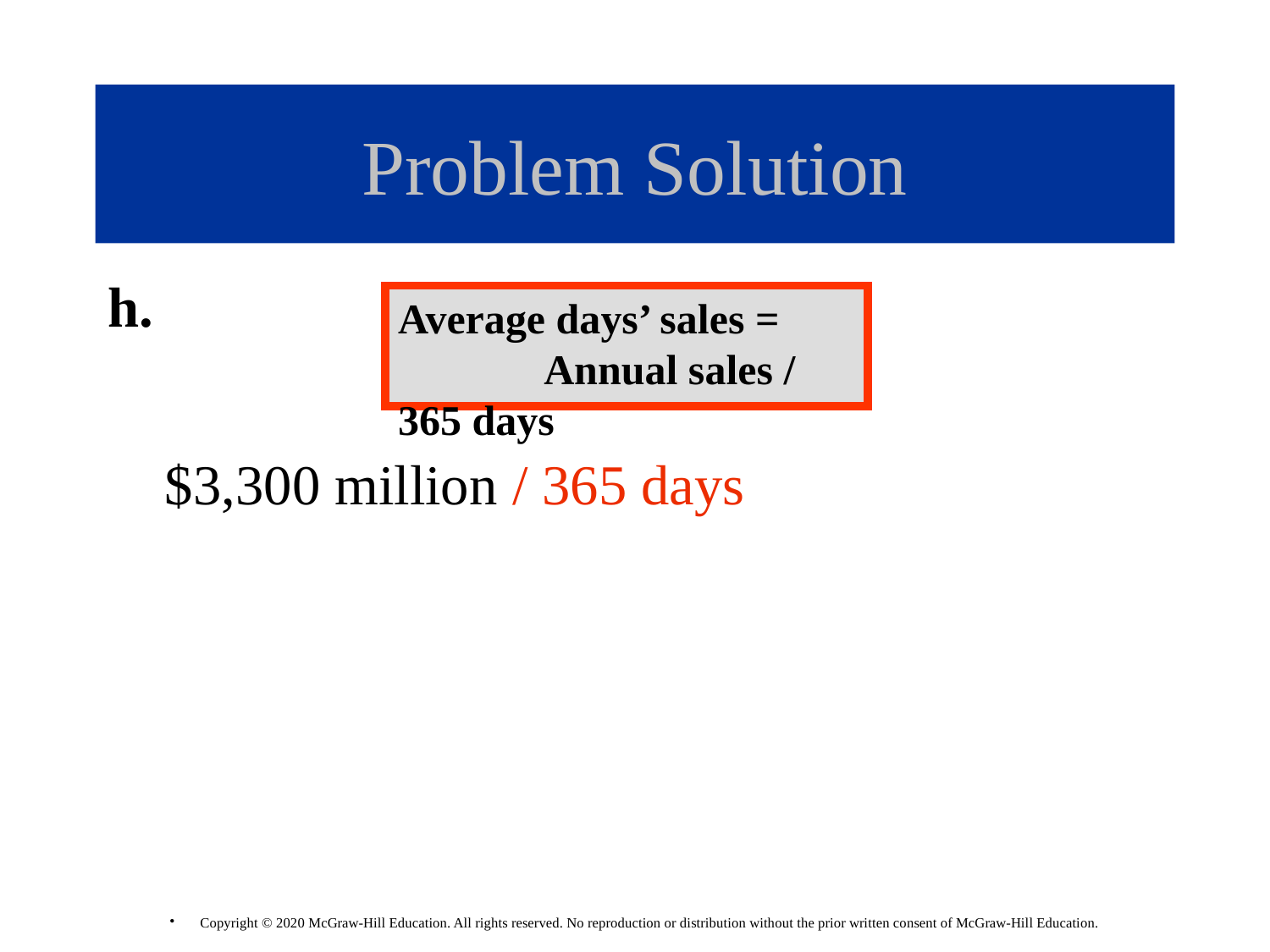

# Problem Solution
h.

    $3,300 million / 365 days
Average days’ sales =                      Annual sales / 365 days